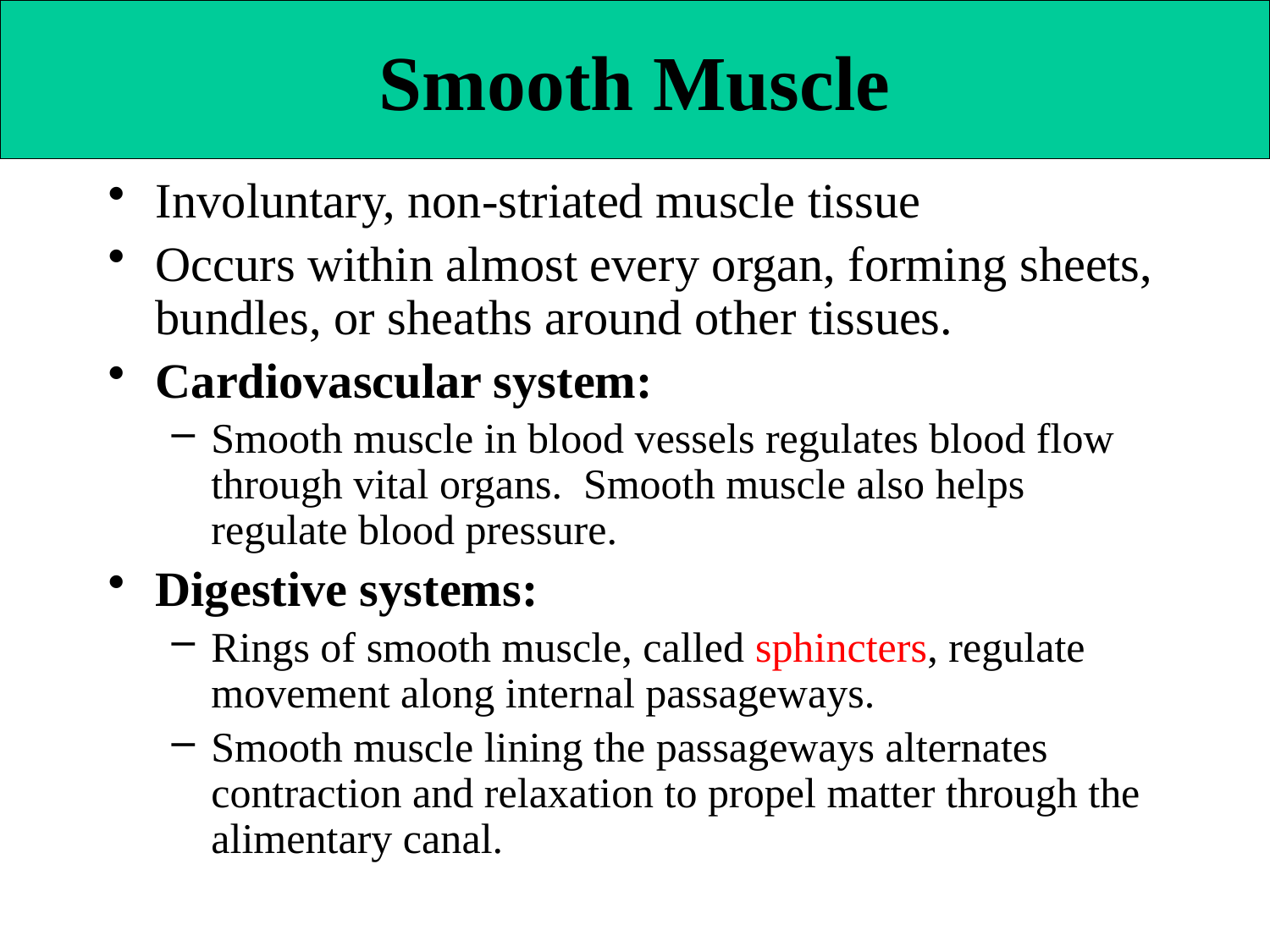

# Smooth Muscle
Involuntary, non-striated muscle tissue
Occurs within almost every organ, forming sheets, bundles, or sheaths around other tissues.
Cardiovascular system:
Smooth muscle in blood vessels regulates blood flow through vital organs.  Smooth muscle also helps regulate blood pressure.
Digestive systems:
Rings of smooth muscle, called sphincters, regulate movement along internal passageways.
Smooth muscle lining the passageways alternates contraction and relaxation to propel matter through the alimentary canal.